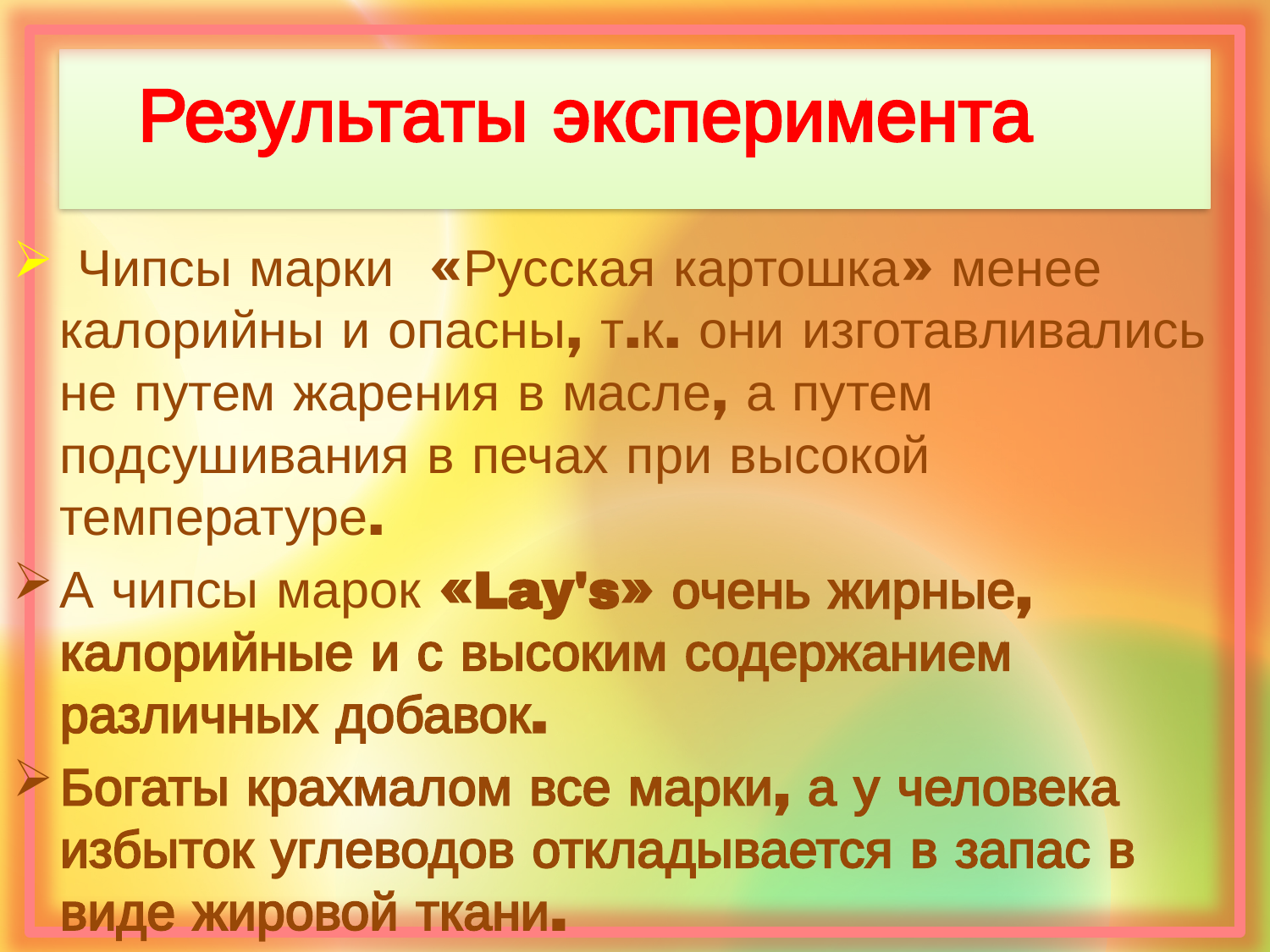

# Результаты эксперимента
 Чипсы марки  «Русская картошка» менее калорийны и опасны, т.к. они изготавливались не путем жарения в масле, а путем подсушивания в печах при высокой температуре.
А чипсы марок «Lay's» очень жирные, калорийные и с высоким содержанием различных добавок.
Богаты крахмалом все марки, а у человека избыток углеводов откладывается в запас в виде жировой ткани.